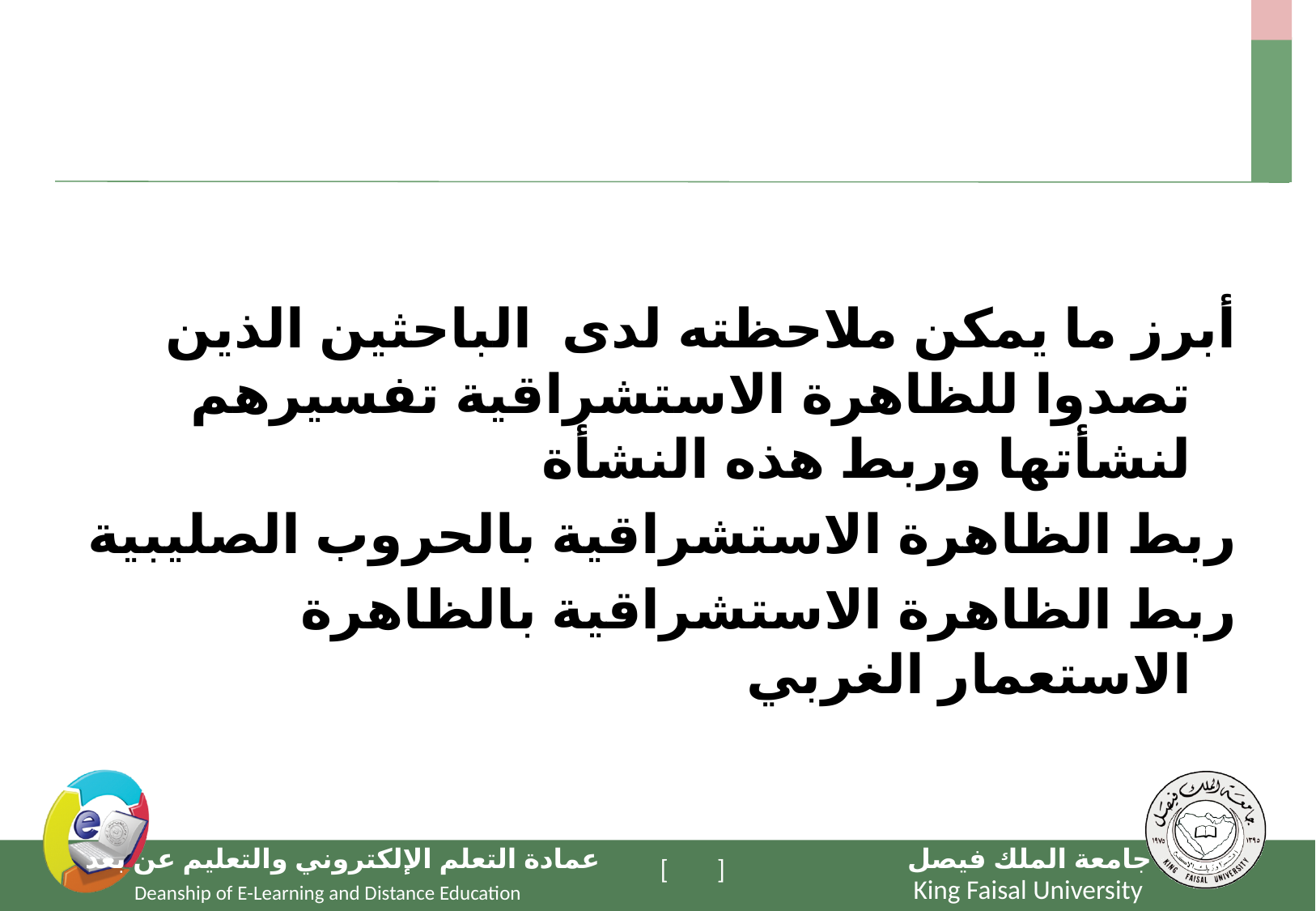

#

أبرز ما يمكن ملاحظته لدى  الباحثين الذين تصدوا للظاهرة الاستشراقية تفسيرهم لنشأتها وربط هذه النشأة
ربط الظاهرة الاستشراقية بالحروب الصليبية
ربط الظاهرة الاستشراقية بالظاهرة الاستعمار الغربي